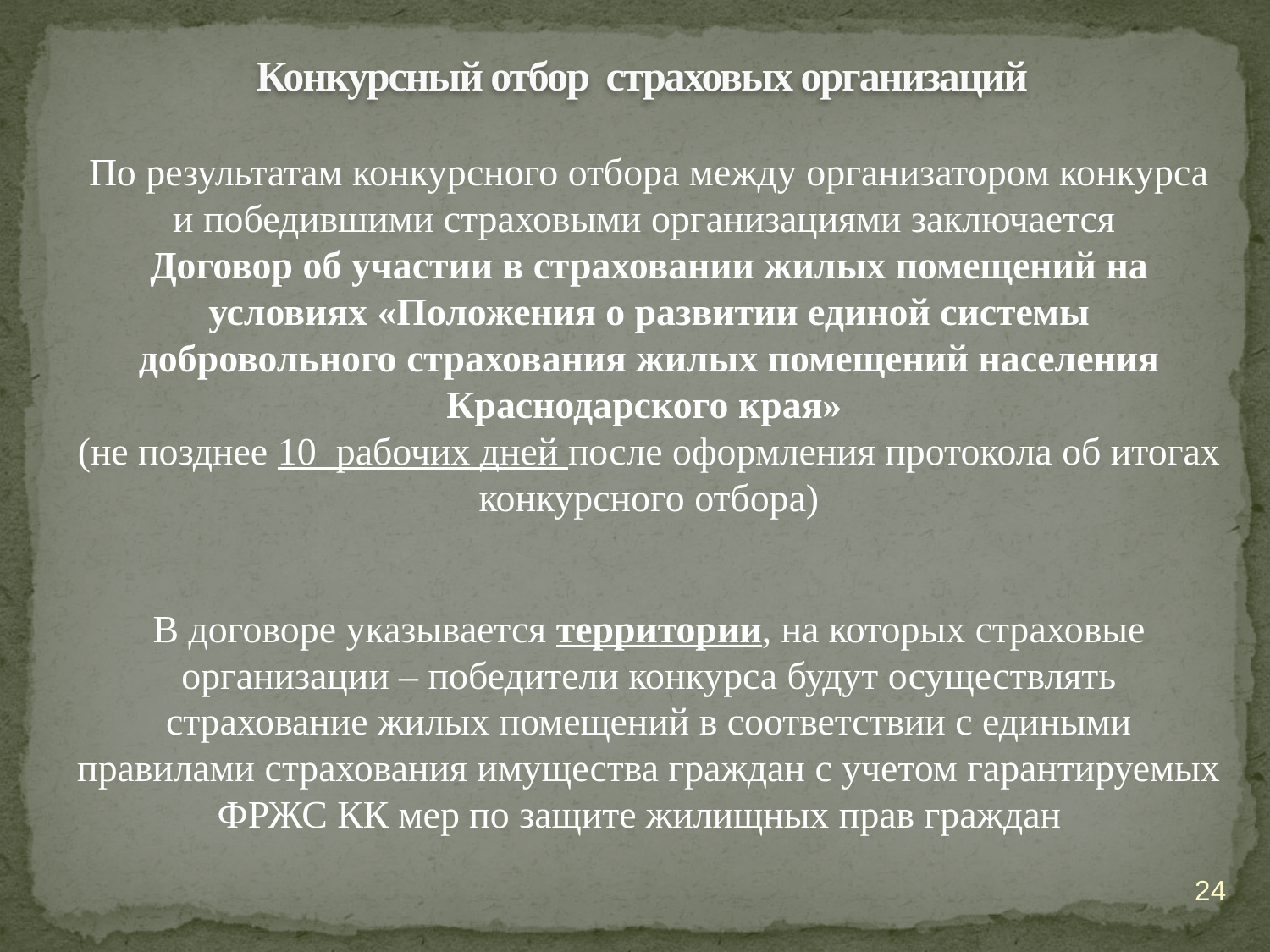

# Конкурсный отбор  страховых организаций

По результатам конкурсного отбора между организатором конкурса и победившими страховыми организациями заключается
Договор об участии в страховании жилых помещений на условиях «Положения о развитии единой системы добровольного страхования жилых помещений населения Краснодарского края»
(не позднее 10  рабочих дней после оформления протокола об итогах конкурсного отбора)

В договоре указывается территории, на которых страховые организации – победители конкурса будут осуществлять страхование жилых помещений в соответствии с едиными правилами страхования имущества граждан с учетом гарантируемых ФРЖС КК мер по защите жилищных прав граждан

24